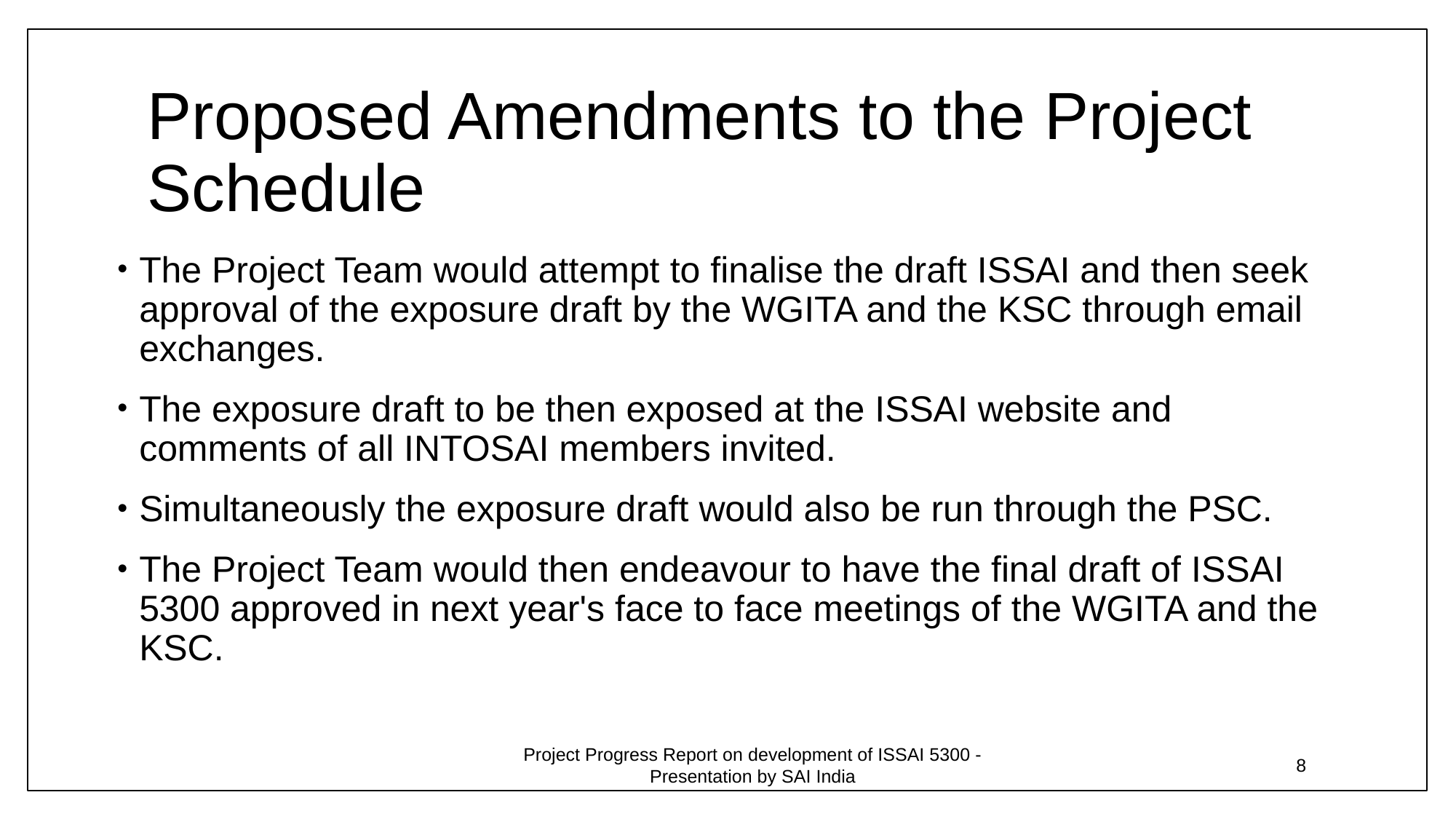

# Proposed Amendments to the Project Schedule
The Project Team would attempt to finalise the draft ISSAI and then seek approval of the exposure draft by the WGITA and the KSC through email exchanges.
The exposure draft to be then exposed at the ISSAI website and comments of all INTOSAI members invited.
Simultaneously the exposure draft would also be run through the PSC.
The Project Team would then endeavour to have the final draft of ISSAI 5300 approved in next year's face to face meetings of the WGITA and the KSC.

Project Progress Report on development of ISSAI 5300 - Presentation by SAI India
8